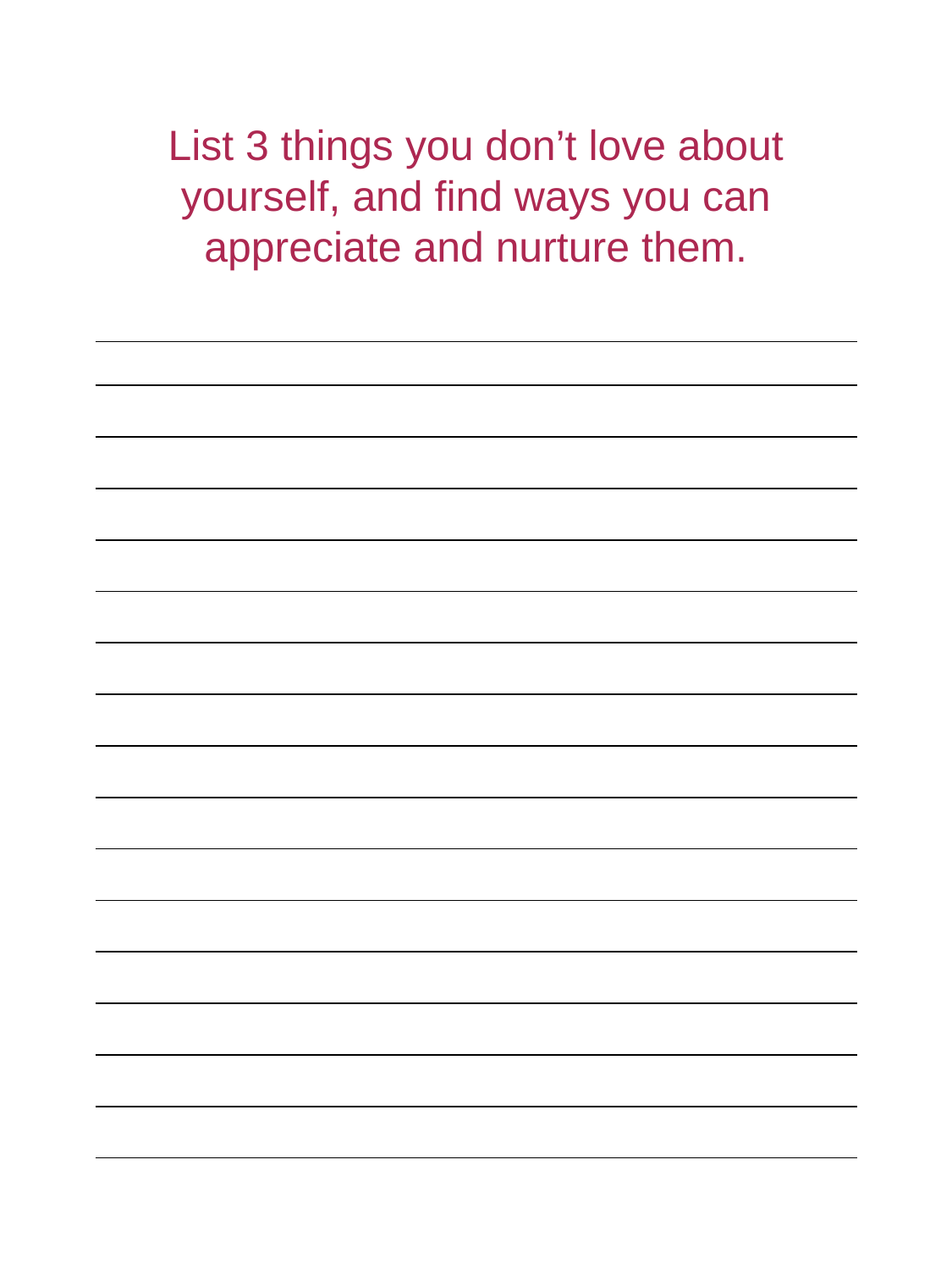

List 3 things you don’t love about yourself, and find ways you can appreciate and nurture them.
|  |
| --- |
|  |
|  |
|  |
|  |
|  |
|  |
|  |
|  |
|  |
|  |
|  |
|  |
|  |
|  |
|  |